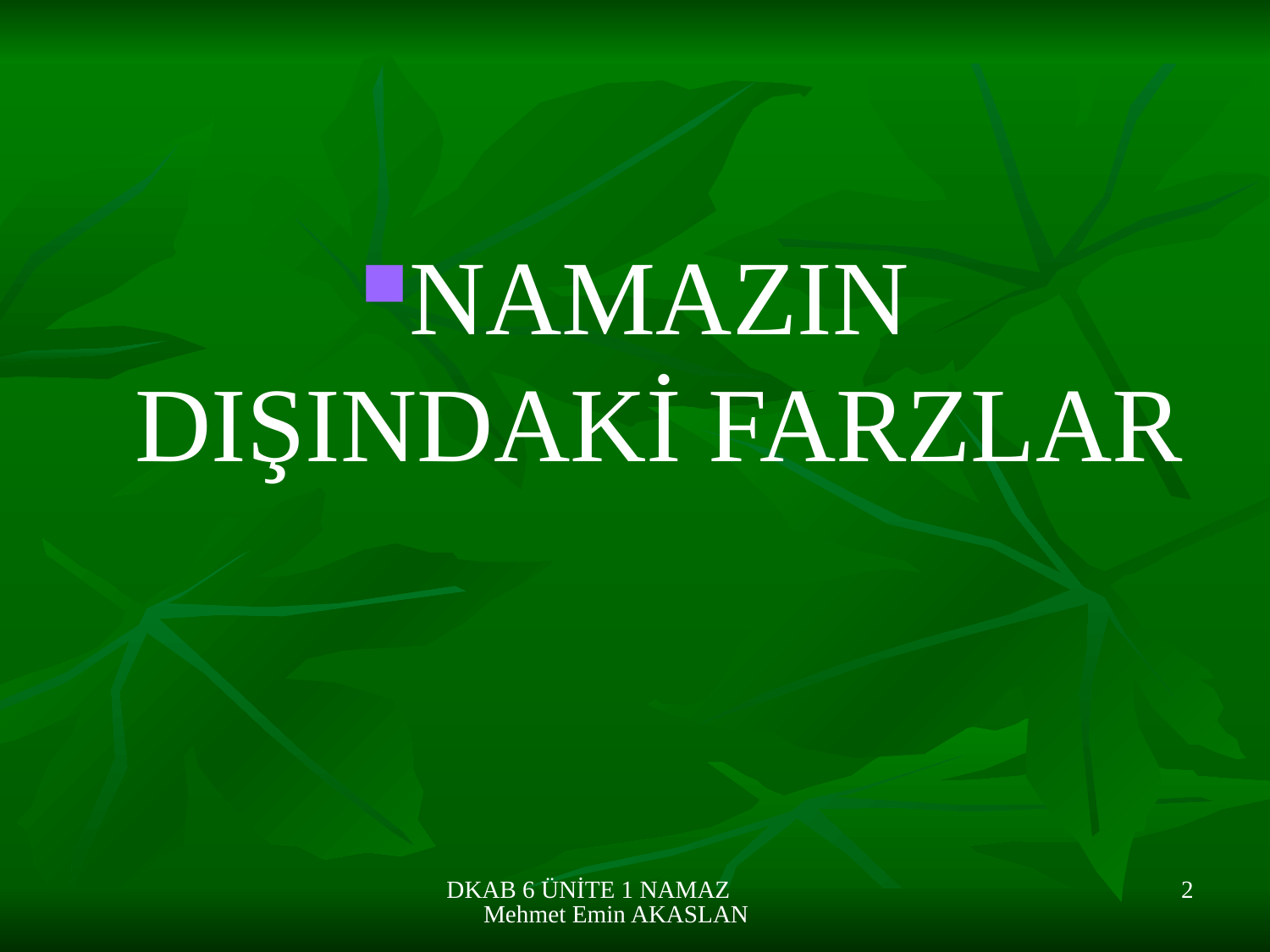

#
NAMAZIN DIŞINDAKİ FARZLAR
DKAB 6 ÜNİTE 1 NAMAZ                     Mehmet Emin AKASLAN
2